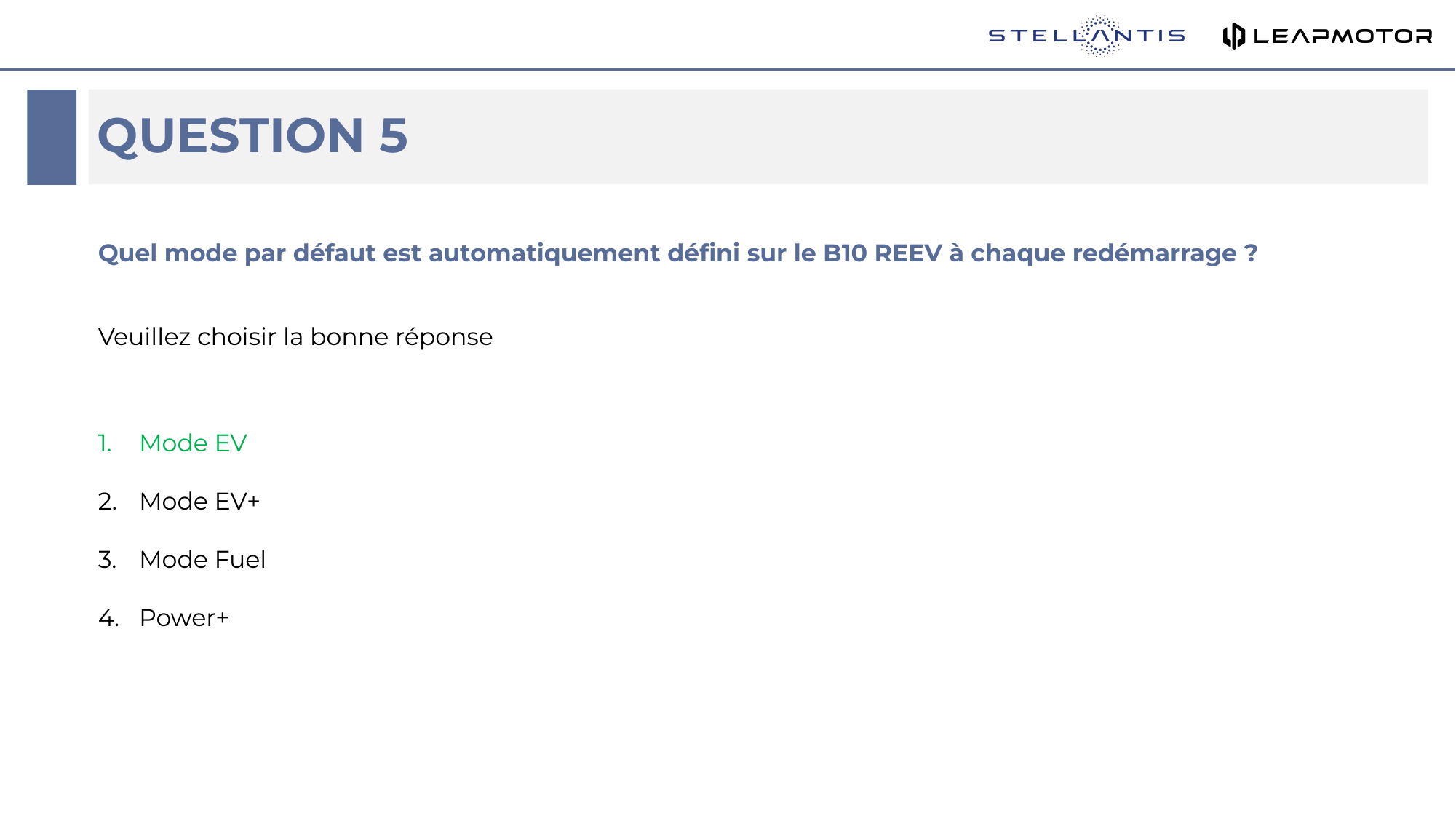

# Question 5
Quel mode par défaut est automatiquement défini sur le B10 REEV à chaque redémarrage ?

Veuillez choisir la bonne réponse
Mode EV

Mode EV+

Mode Fuel

Power+